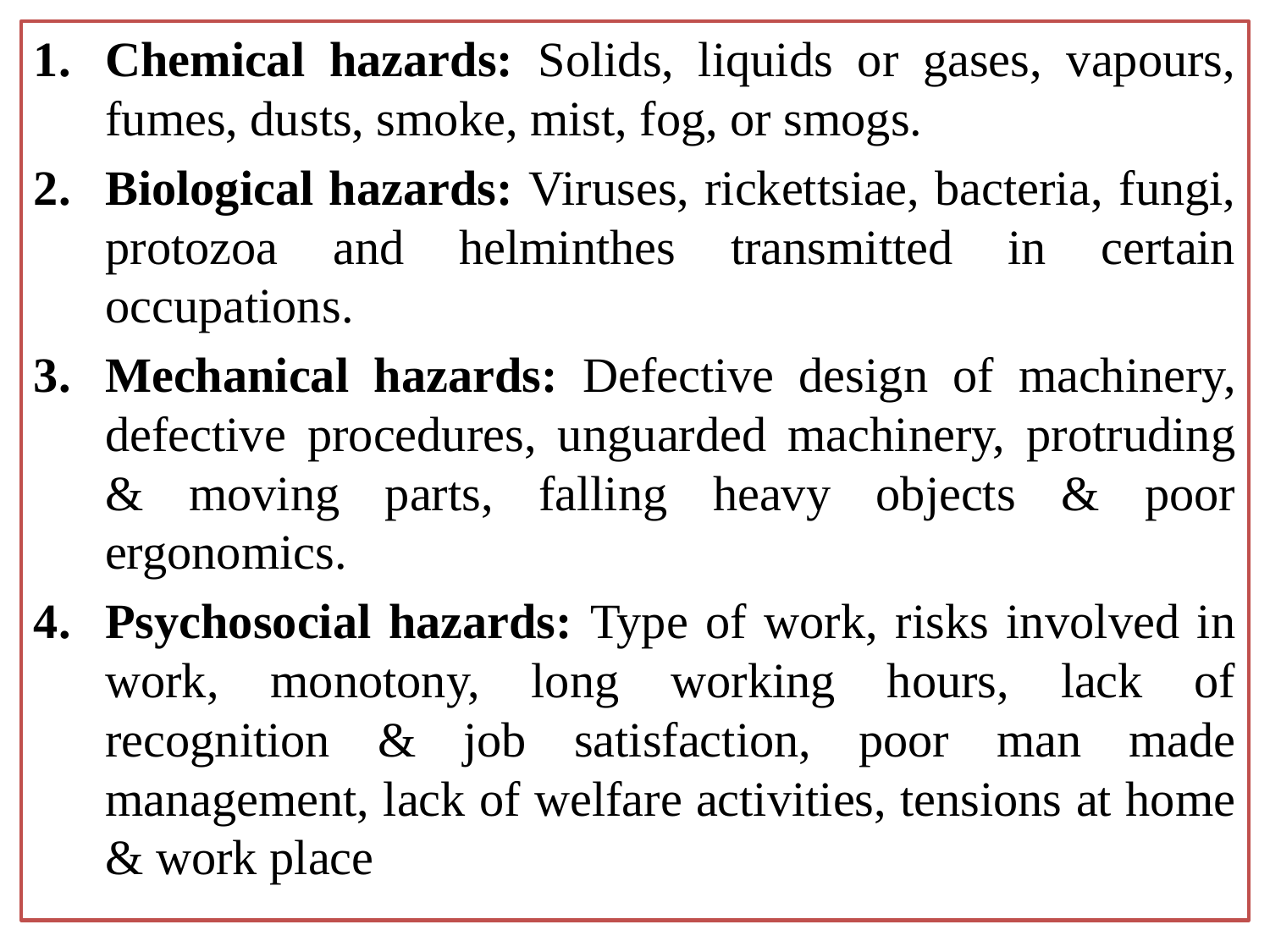

Chemical hazards: Solids, liquids or gases, vapours, fumes, dusts, smoke, mist, fog, or smogs.
Biological hazards: Viruses, rickettsiae, bacteria, fungi, protozoa and helminthes transmitted in certain occupations.
Mechanical hazards: Defective design of machinery, defective procedures, unguarded machinery, protruding & moving parts, falling heavy objects & poor ergonomics.
Psychosocial hazards: Type of work, risks involved in work, monotony, long working hours, lack of recognition & job satisfaction, poor man made management, lack of welfare activities, tensions at home & work place